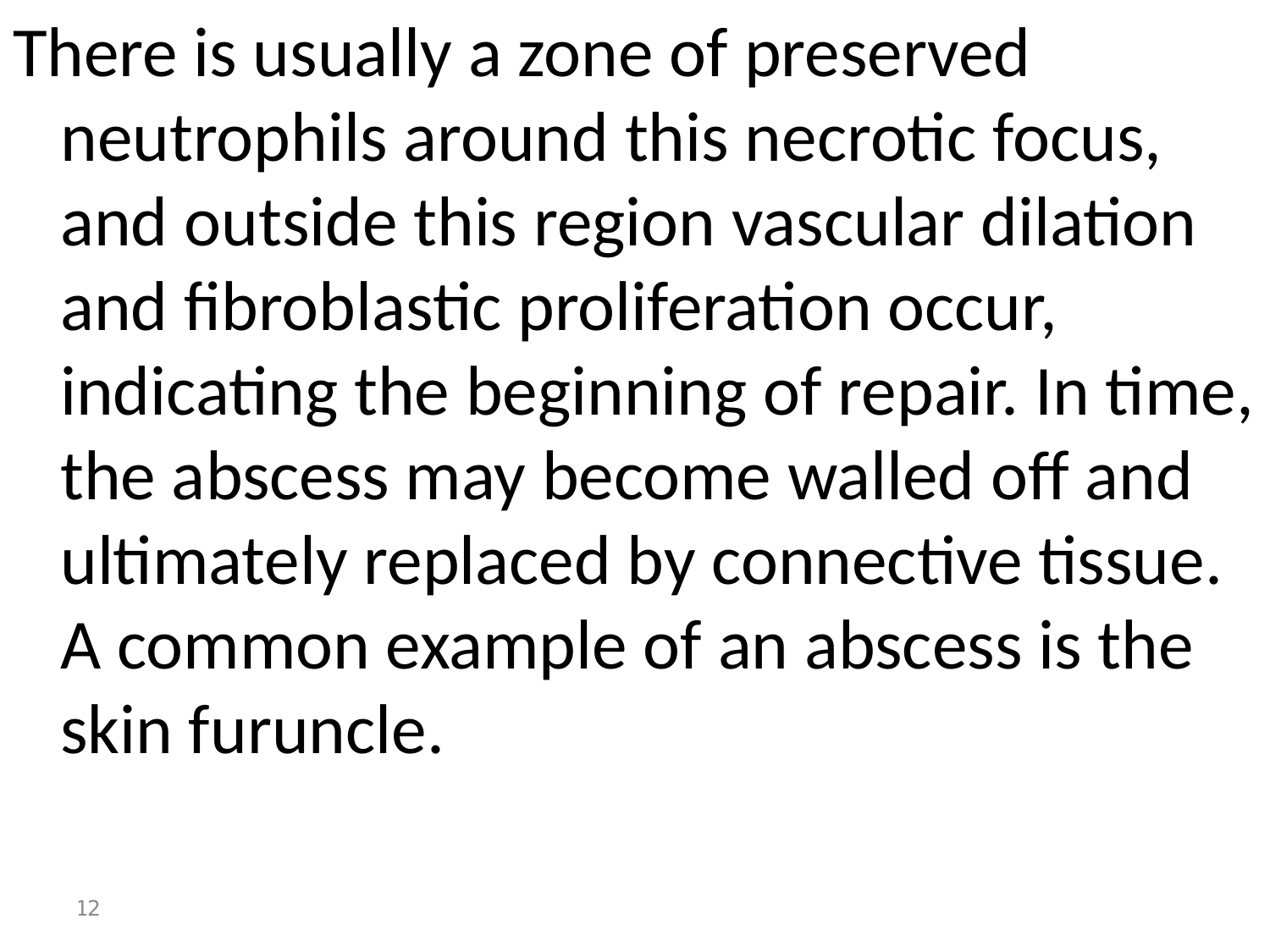

There is usually a zone of preserved neutrophils around this necrotic focus, and outside this region vascular dilation and fibroblastic proliferation occur, indicating the beginning of repair. In time, the abscess may become walled off and ultimately replaced by connective tissue. A common example of an abscess is the skin furuncle.
12